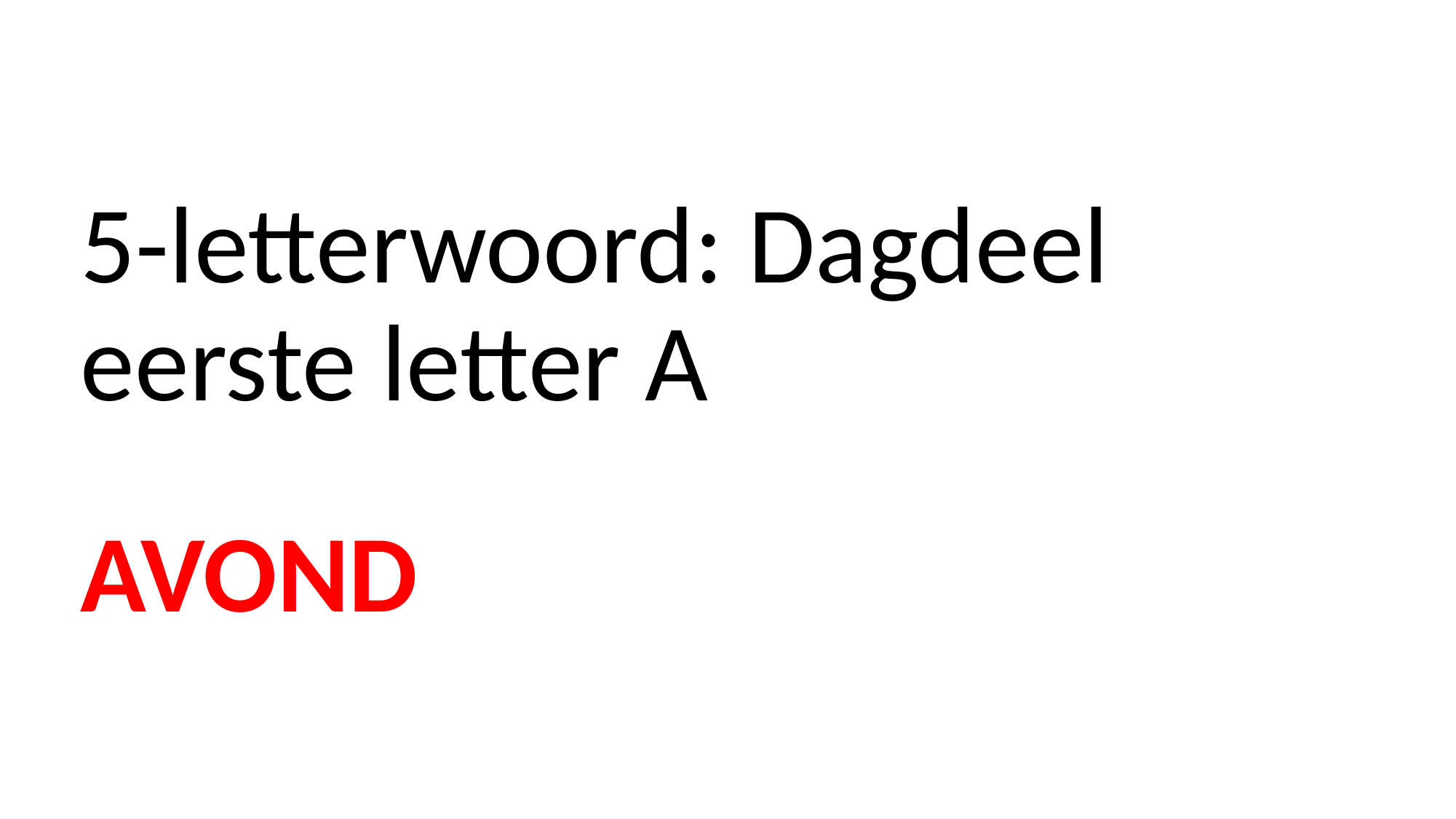

# 5-letterwoord: Dagdeel eerste letter A
AVOND